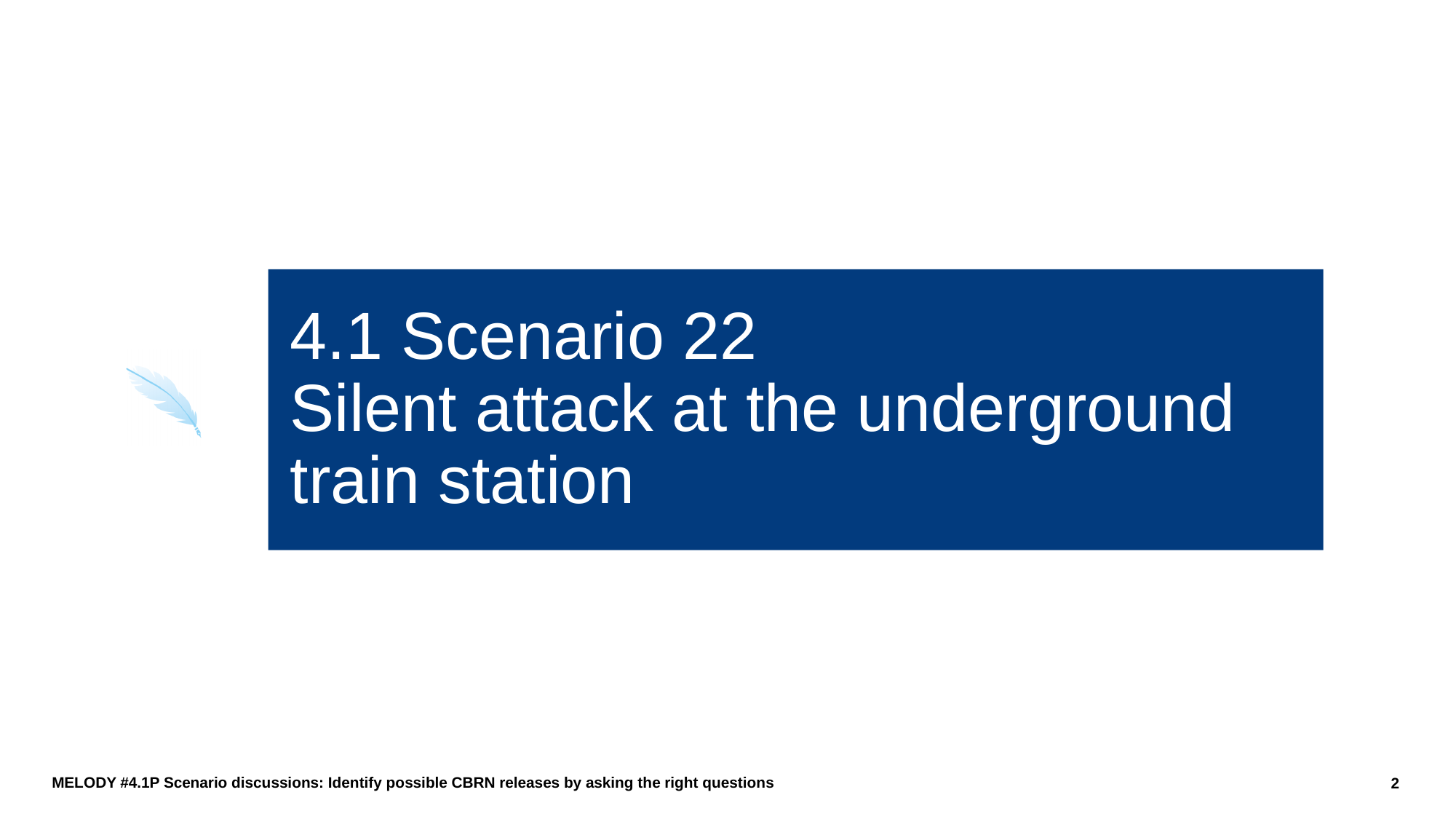

# 4.1 Scenario 22 Silent attack at the underground train station
MELODY #4.1P Scenario discussions: Identify possible CBRN releases by asking the right questions
2